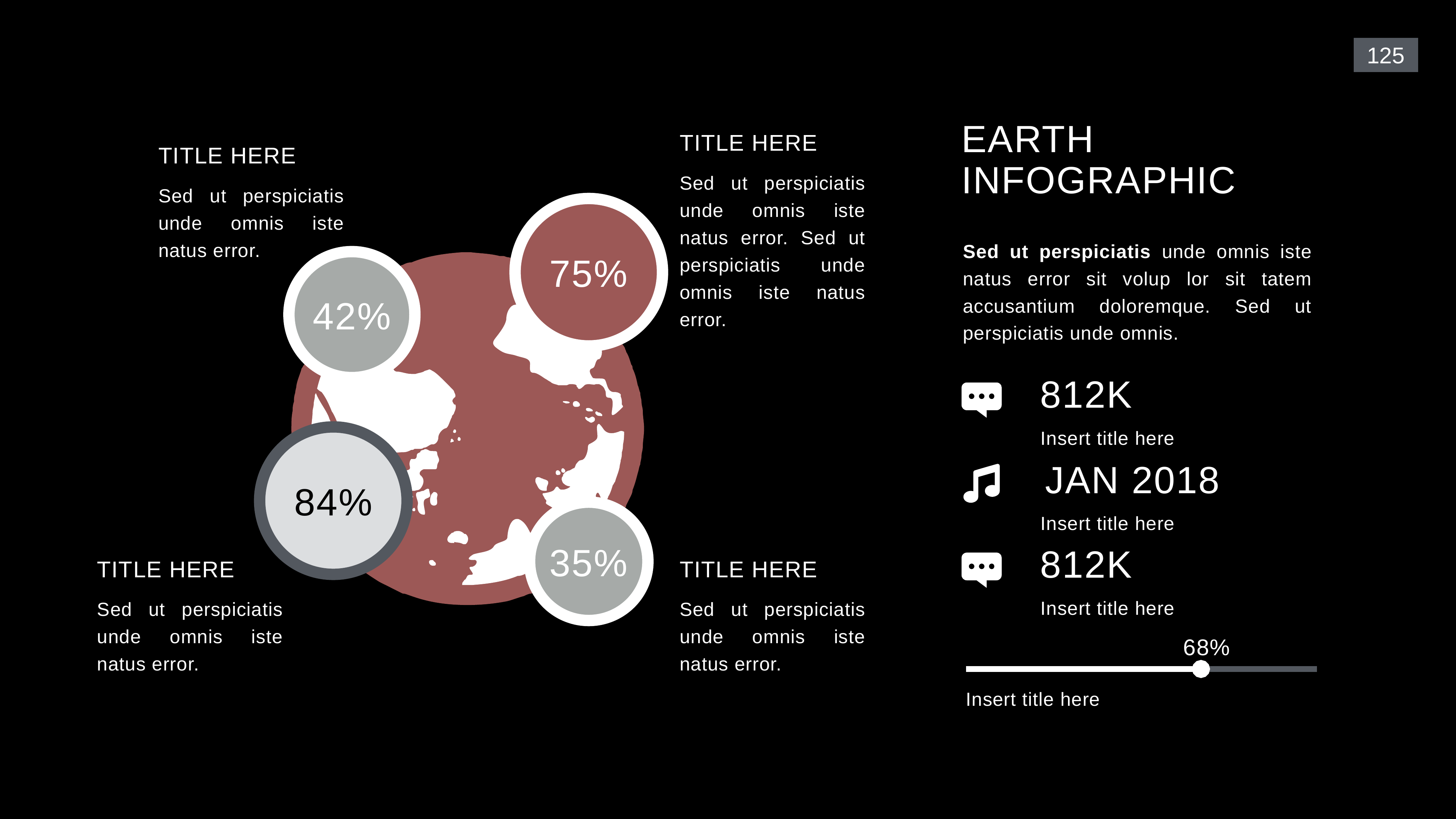

125
earth infographic
title here
title here
Sed ut perspiciatis unde omnis iste natus error. Sed ut perspiciatis unde omnis iste natus error.
Sed ut perspiciatis unde omnis iste natus error.

Sed ut perspiciatis unde omnis iste natus error sit volup lor sit tatem accusantium doloremque. Sed ut perspiciatis unde omnis.
75%

42%
812K
Insert title here

jan 2018
Insert title here

84%

35%
812K
Insert title here
title here
title here

Sed ut perspiciatis unde omnis iste natus error.
Sed ut perspiciatis unde omnis iste natus error.
68%

Insert title here